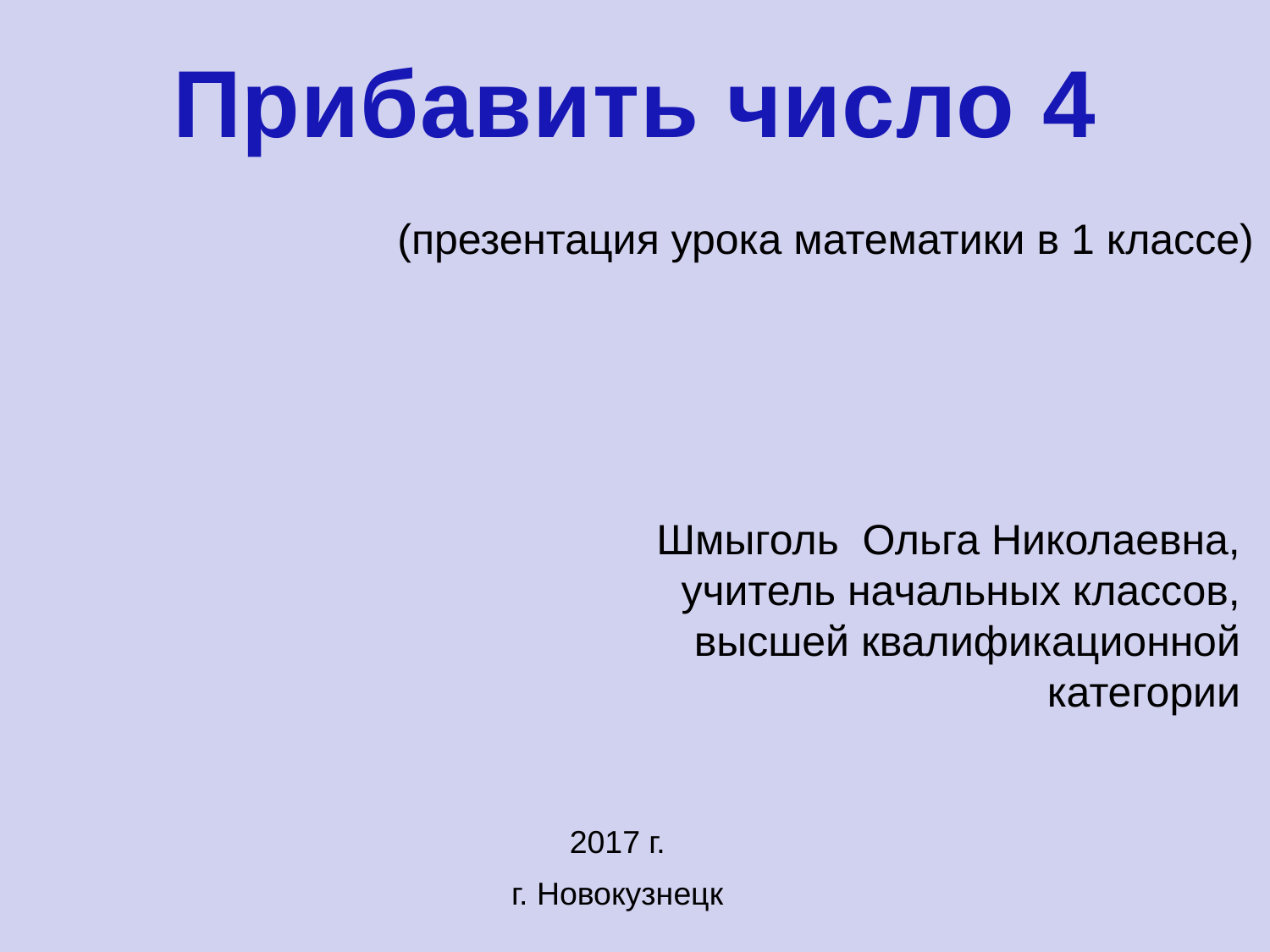

Прибавить число 4
(презентация урока математики в 1 классе)
Шмыголь  Ольга Николаевна,
учитель начальных классов,
высшей квалификационной категории

2017 г.
г. Новокузнецк